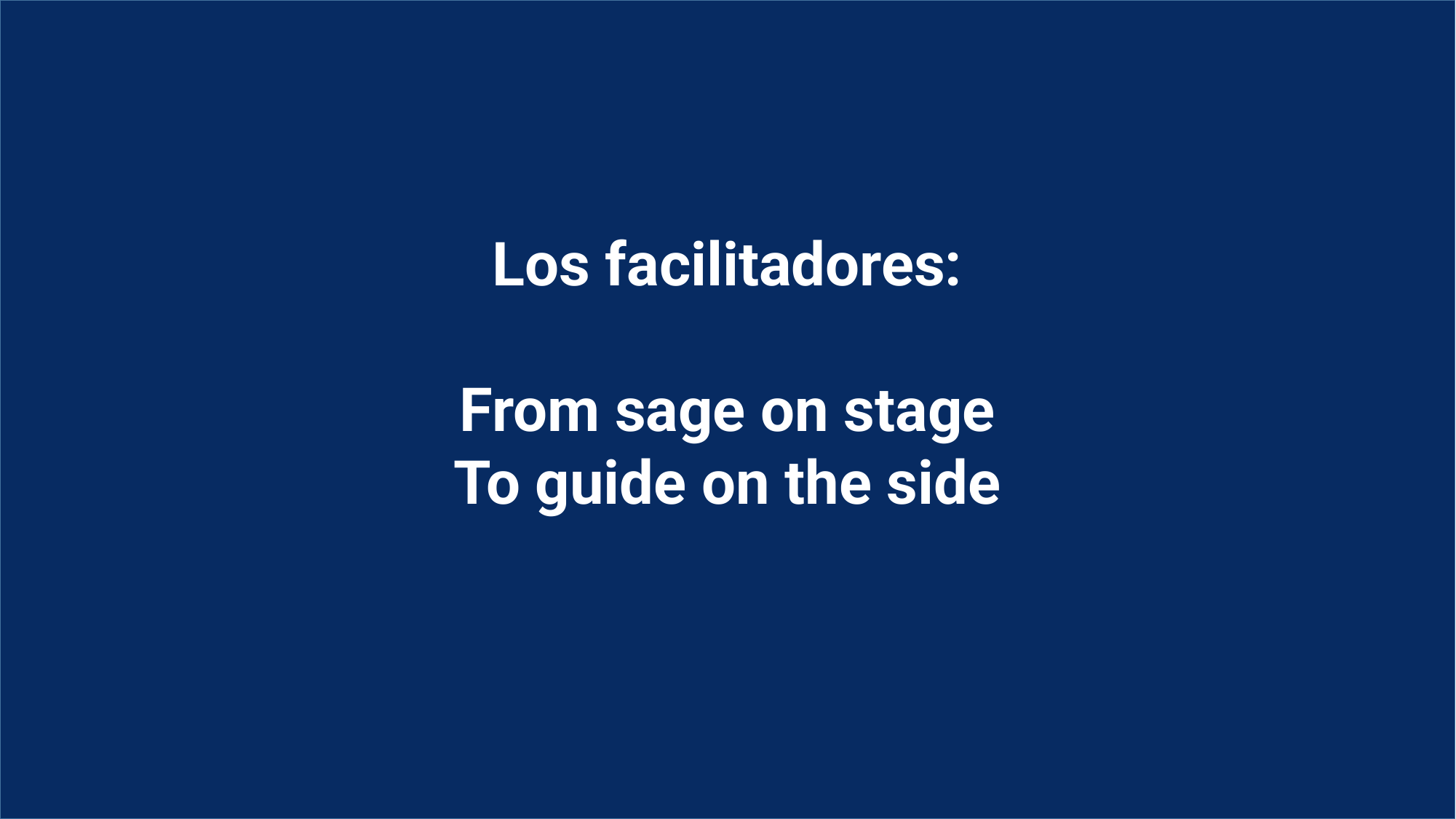

Los facilitadores:

From sage on stage
To guide on the side